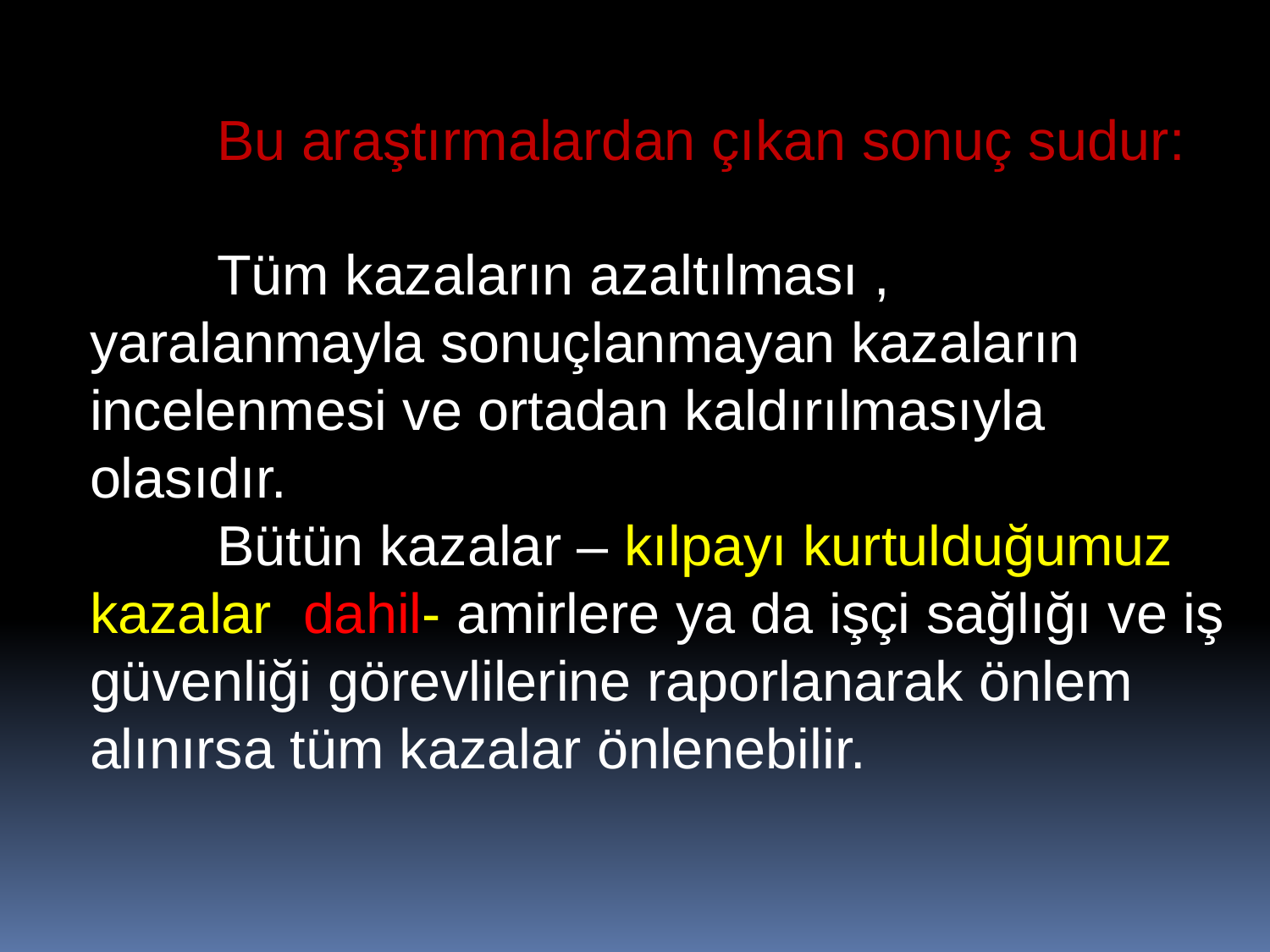

Bu araştırmalardan çıkan sonuç sudur:

		Tüm kazaların azaltılması , yaralanmayla sonuçlanmayan kazaların incelenmesi ve ortadan kaldırılmasıyla olasıdır.
		Bütün kazalar – kılpayı kurtulduğumuz kazalar  dahil- amirlere ya da işçi sağlığı ve iş güvenliği görevlilerine raporlanarak önlem alınırsa tüm kazalar önlenebilir.